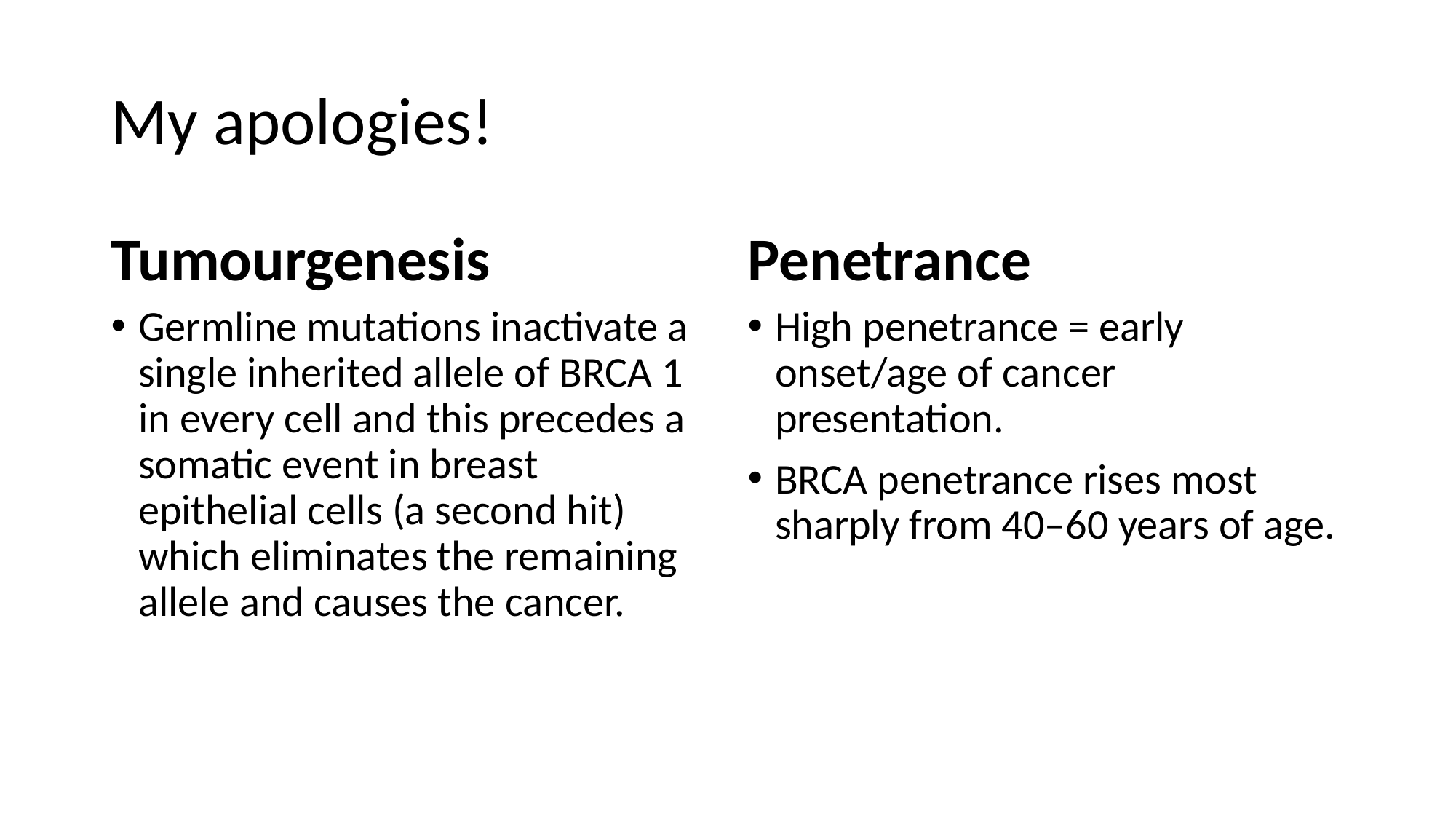

# My apologies!
Tumourgenesis
Penetrance
Germline mutations inactivate a single inherited allele of BRCA 1 in every cell and this precedes a somatic event in breast epithelial cells (a second hit) which eliminates the remaining allele and causes the cancer.

High penetrance = early onset/age of cancer presentation.
BRCA penetrance rises most sharply from 40–60 years of age.